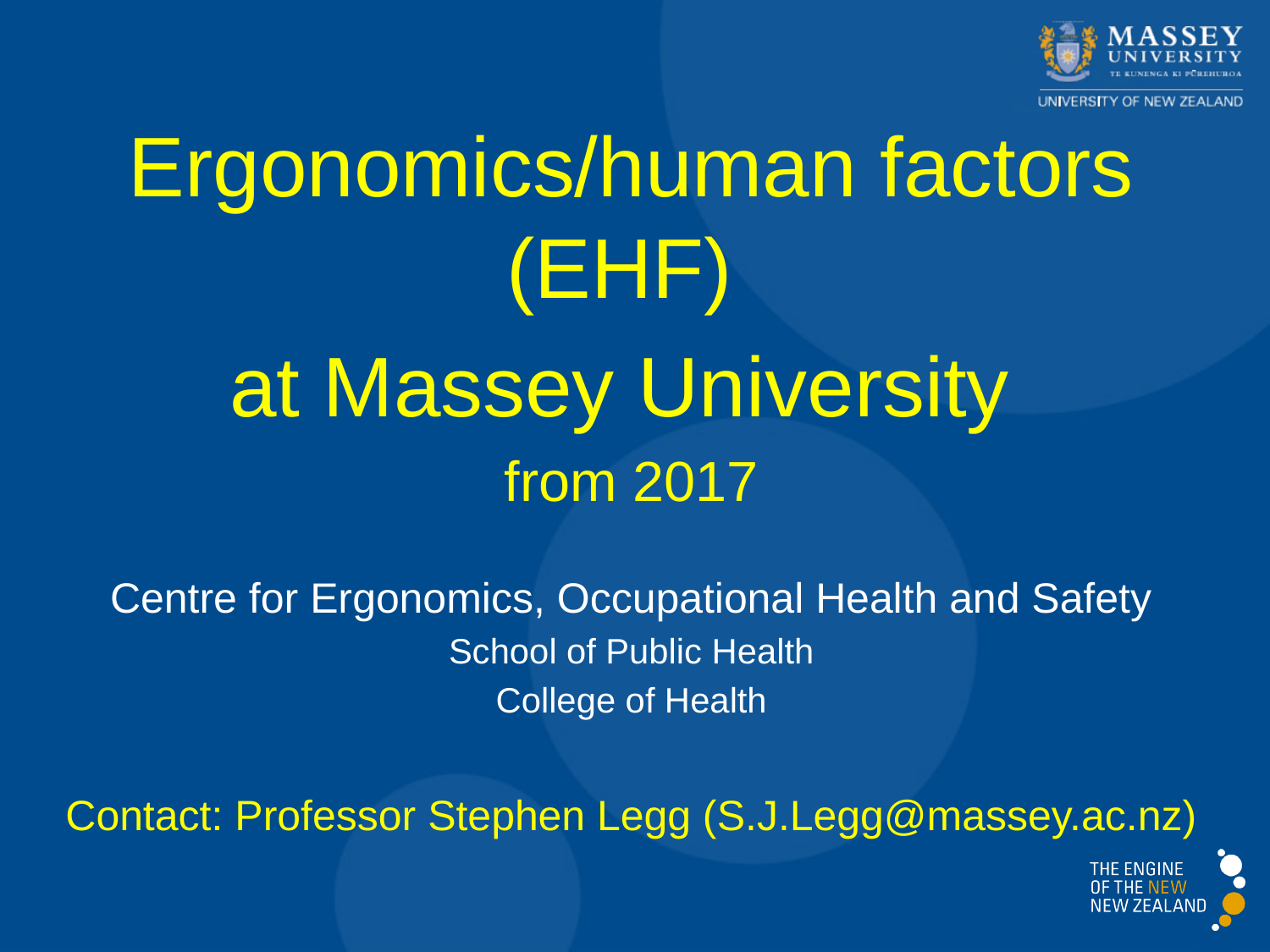

Ergonomics/human factors (EHF)
at Massey University
from 2017

Centre for Ergonomics, Occupational Health and Safety
School of Public Health
College of Health

Contact: Professor Stephen Legg (S.J.Legg@massey.ac.nz)